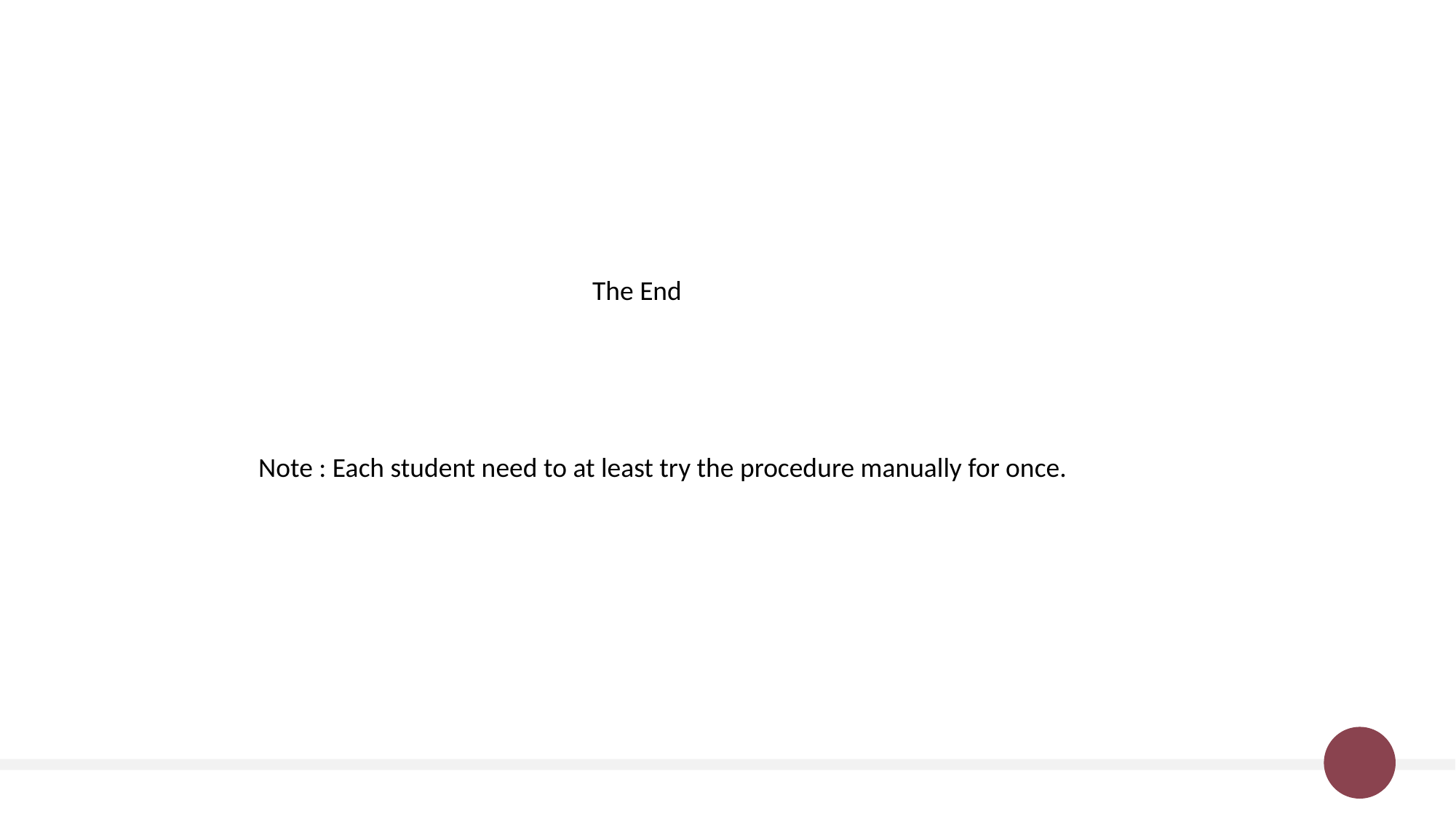

The End
Note : Each student need to at least try the procedure manually for once.